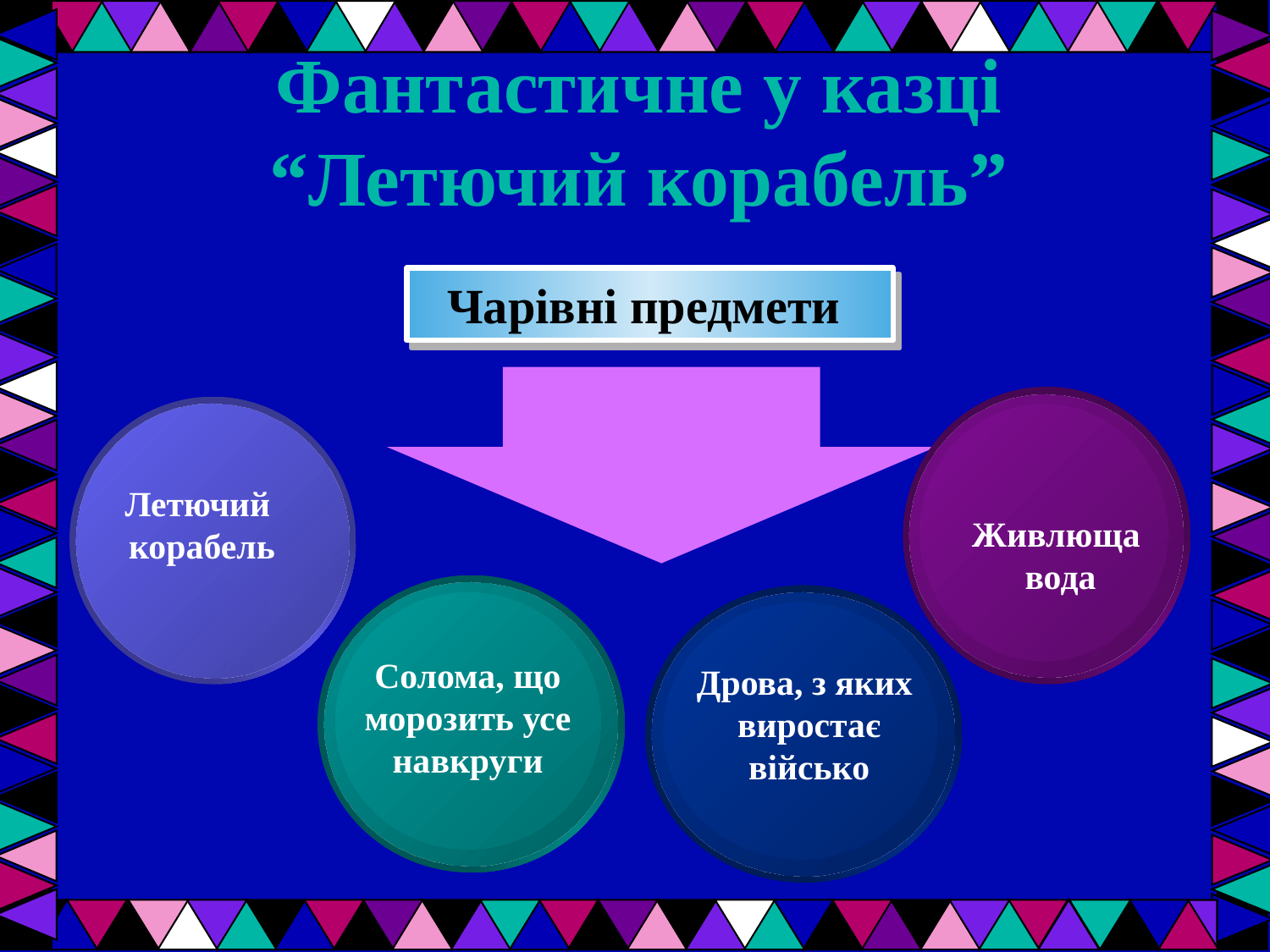

# Фантастичне у казці “Летючий корабель”
Чарівні предмети

Живлюща
вода

Летючий
 корабель

Солома, що
 морозить усе
навкруги

Дрова, з яких
 виростає
 військо